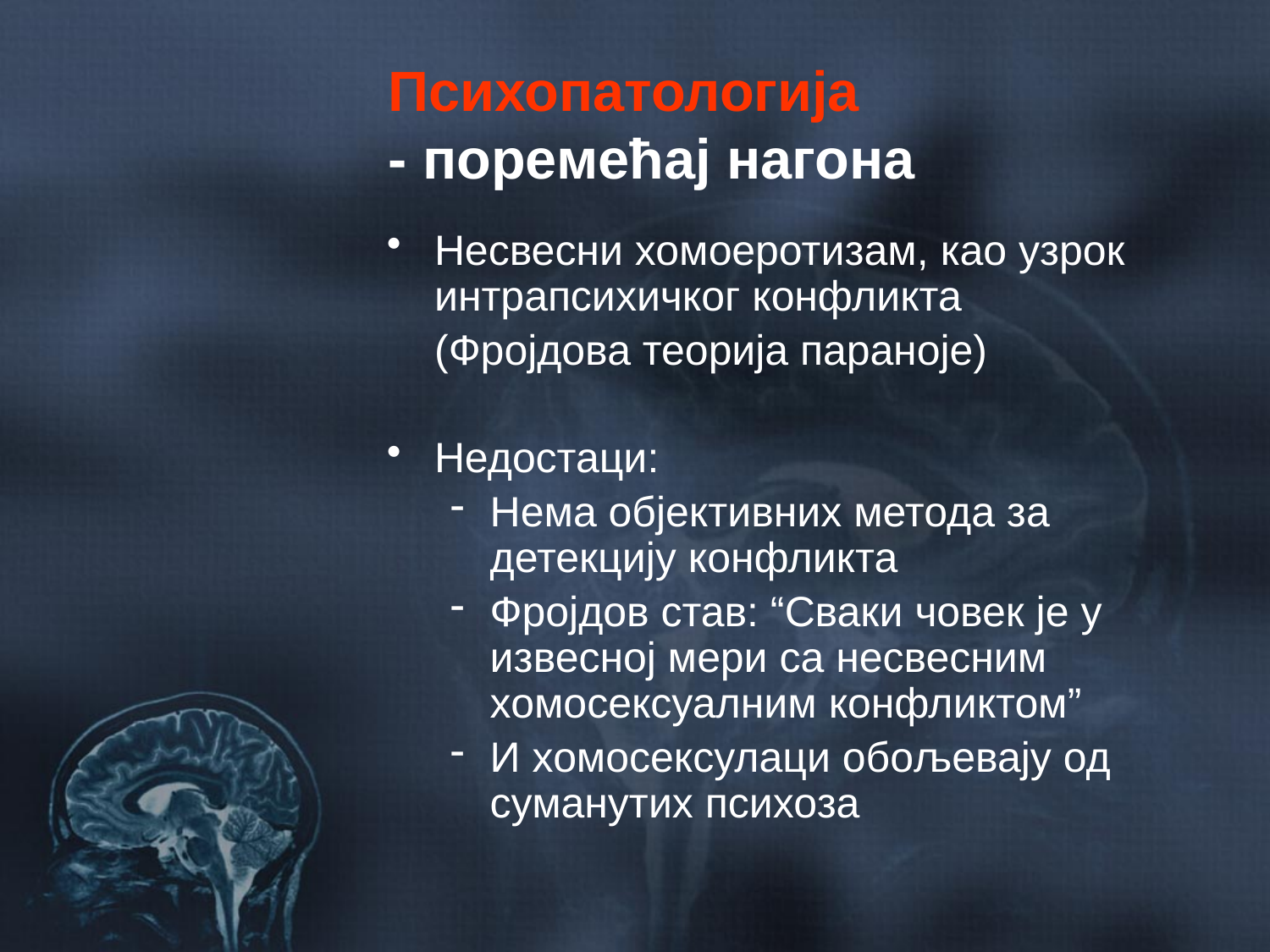

# Психопатологија - поремећај нагона
Несвесни хомоеротизам, као узрок интрапсихичког конфликта
	(Фројдова теорија параноје)

Недостаци:
Нема објективних метода за детекцију конфликта
Фројдов став: “Сваки човек је у извесној мери са несвесним хомосексуалним конфликтом”
И хомосексулаци обољевају од суманутих психоза